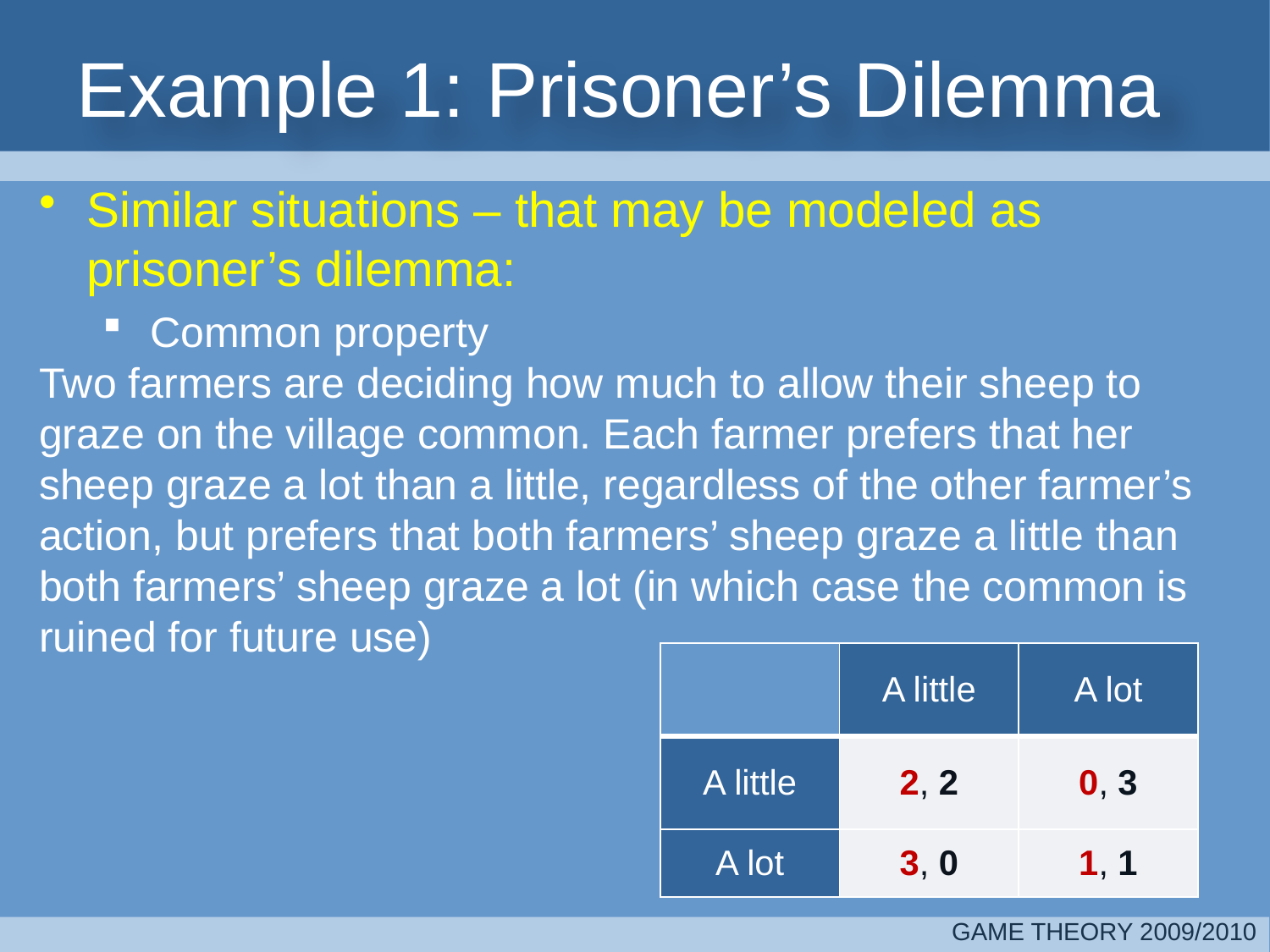

# Example 1: Prisoner’s Dilemma
Similar situations – that may be modeled as prisoner’s dilemma:
Common property
Two farmers are deciding how much to allow their sheep to graze on the village common. Each farmer prefers that her sheep graze a lot than a little, regardless of the other farmer’s action, but prefers that both farmers’ sheep graze a little than
both farmers’ sheep graze a lot (in which case the common is ruined for future use)

|  | A little | A lot |
| --- | --- | --- |
| A little | 2, 2 | 0, 3 |
| A lot | 3, 0 | 1, 1 |
GAME THEORY 2009/2010